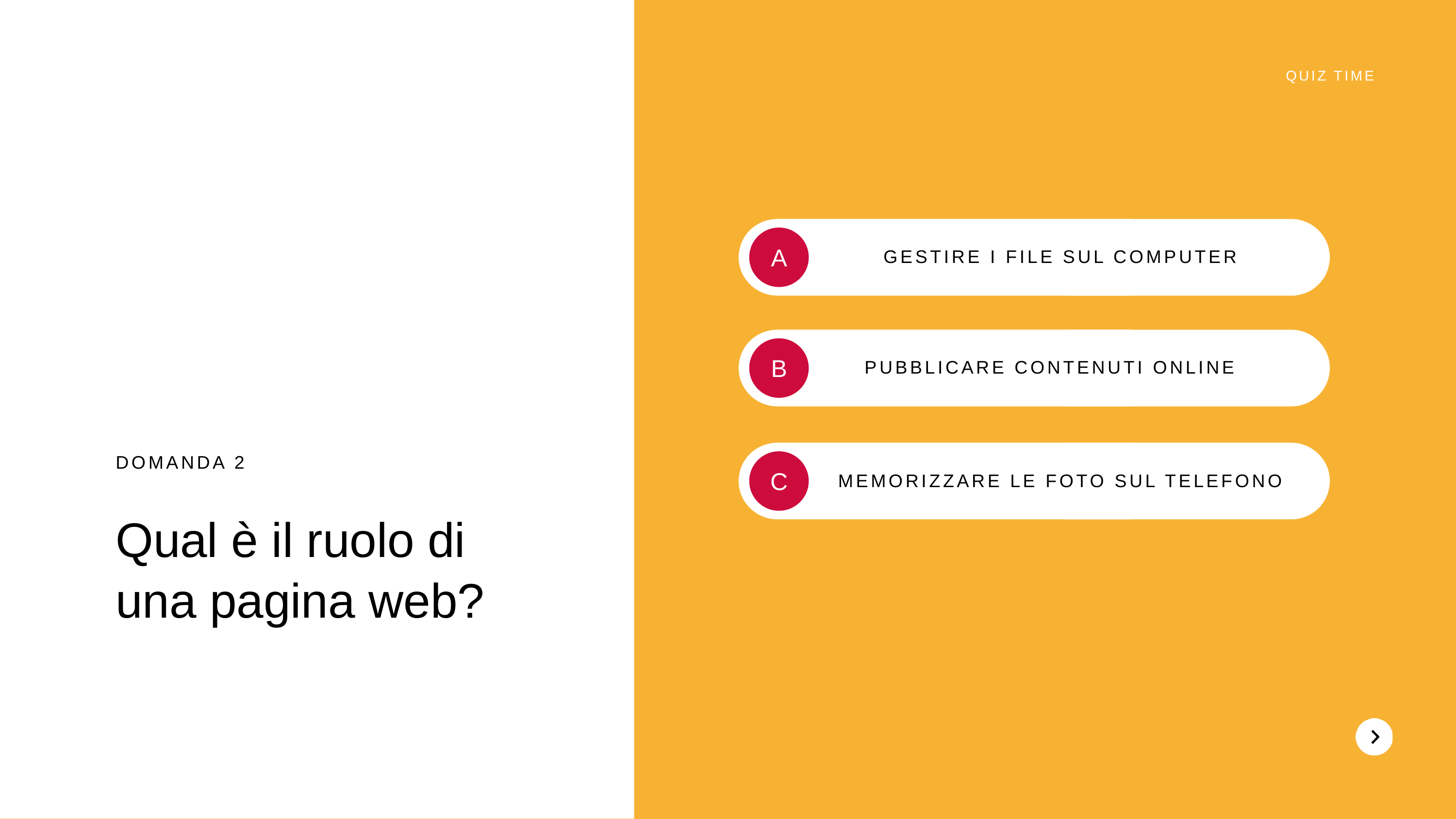

QUIZ TIME

A
GESTIRE I FILE SUL COMPUTER

B
PUBBLICARE CONTENUTI ONLINE

DOMANDA 2
Qual è il ruolo di una pagina web?

C
MEMORIZZARE LE FOTO SUL TELEFONO